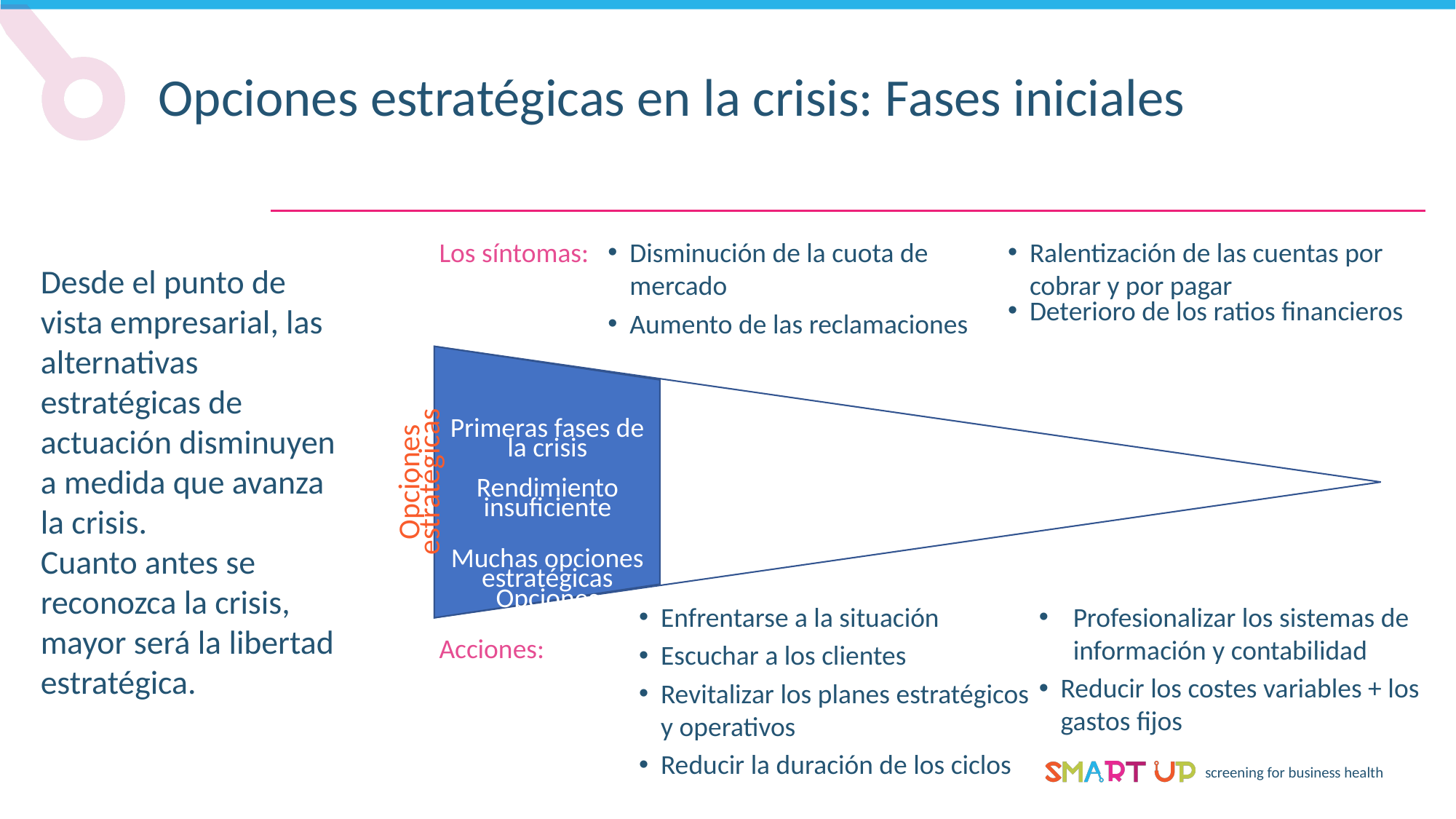

Opciones estratégicas en la crisis: Fases iniciales
Disminución de la cuota de mercado
Aumento de las reclamaciones
Ralentización de las cuentas por cobrar y por pagar
Deterioro de los ratios financieros
Los síntomas:
Desde el punto de vista empresarial, las alternativas estratégicas de actuación disminuyen a medida que avanza la crisis.
Cuanto antes se reconozca la crisis, mayor será la libertad estratégica.

Primeras fases de la crisis
Rendimiento insuficiente

Muchas opciones estratégicas
Opciones

Opciones estratégicas
Enfrentarse a la situación
Escuchar a los clientes
Revitalizar los planes estratégicos y operativos
Reducir la duración de los ciclos
Profesionalizar los sistemas de información y contabilidad
Reducir los costes variables + los gastos fijos

Acciones: